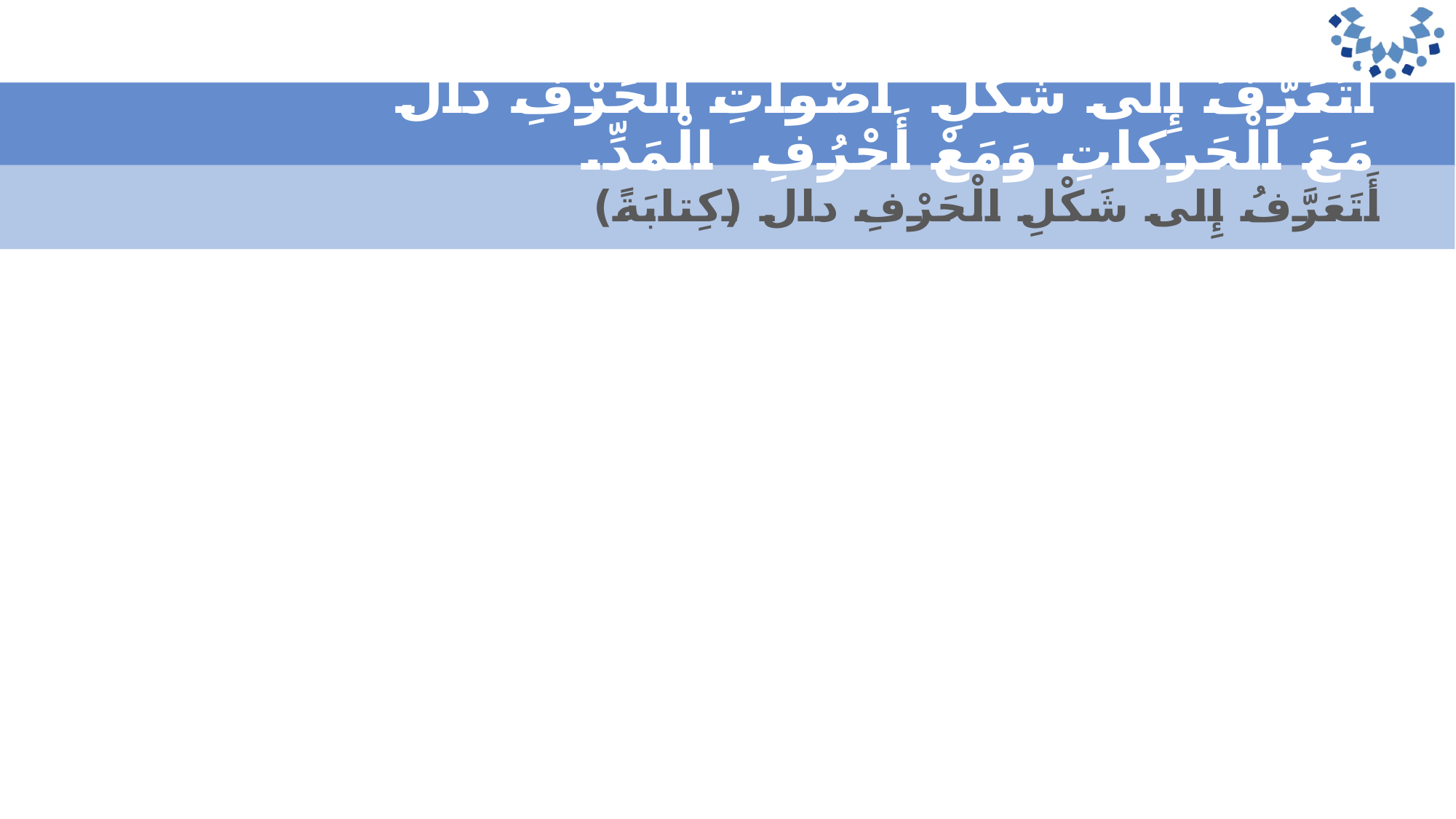

أَتَعَرَّفُ إِلى شَكْلِ  أَصْواتِ الْحَرْفِ دال مَعَ الْحَركاتِ وَمَعْ أَحْرُفِ  الْمَدِّ.

أَتَعَرَّفُ إِلى شَكْلِ الْحَرْفِ دال (كِتابَةً)